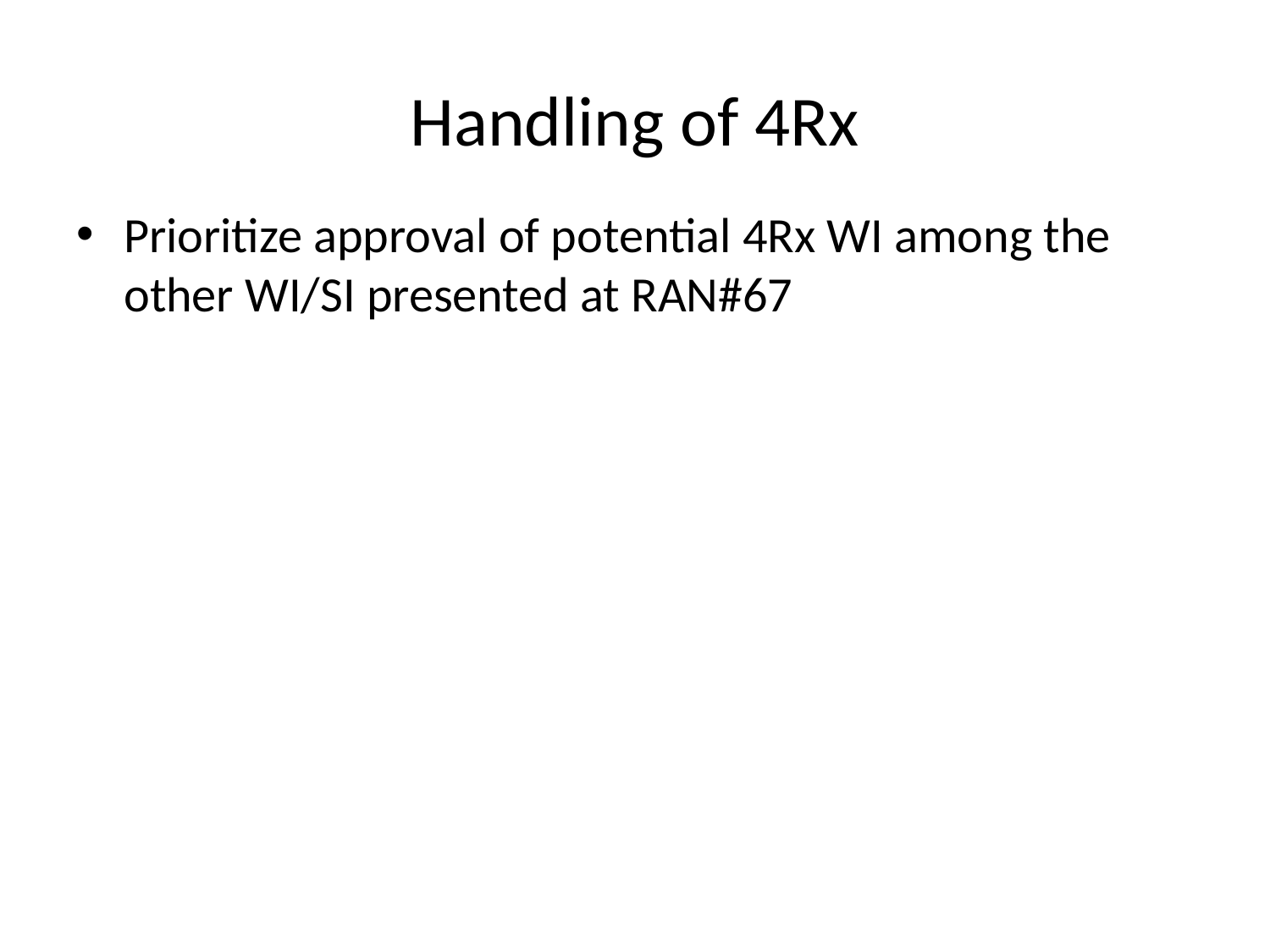

# Handling of 4Rx
Prioritize approval of potential 4Rx WI among the other WI/SI presented at RAN#67